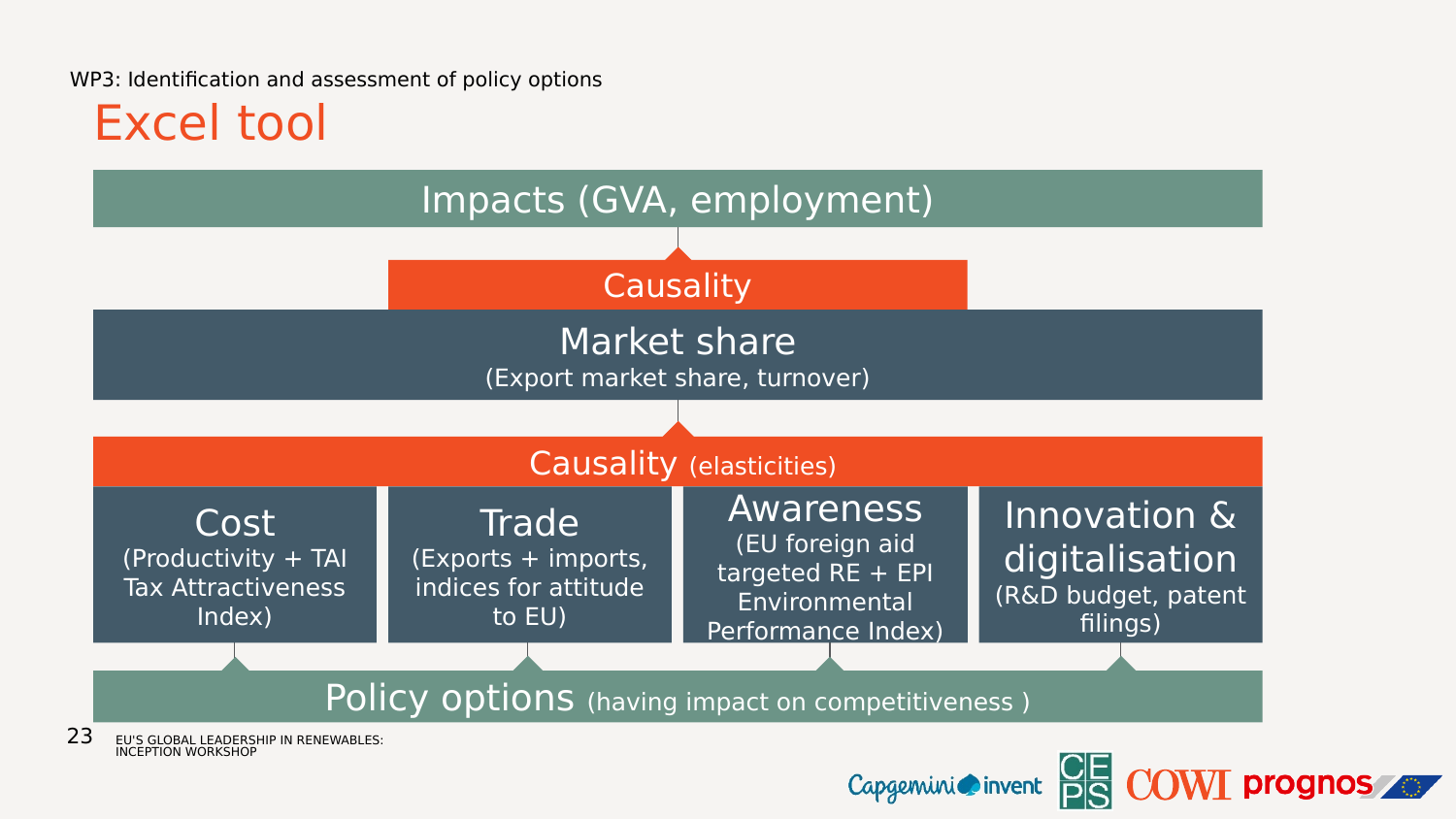

WP3: Identification and assessment of policy options
Excel tool

Impacts (GVA, employment)

Causality

Market share
(Export market share, turnover)

Causality (elasticities)

Cost
(Productivity + TAI Tax Attractiveness Index)
Trade
(Exports + imports, indices for attitude
to EU)
Awareness
(EU foreign aid targeted RE + EPI Environmental Performance Index)
Innovation & digitalisation (R&D budget, patent filings)

Policy options (having impact on competitiveness )
23
EU's global leadership in renewables: Inception workshop